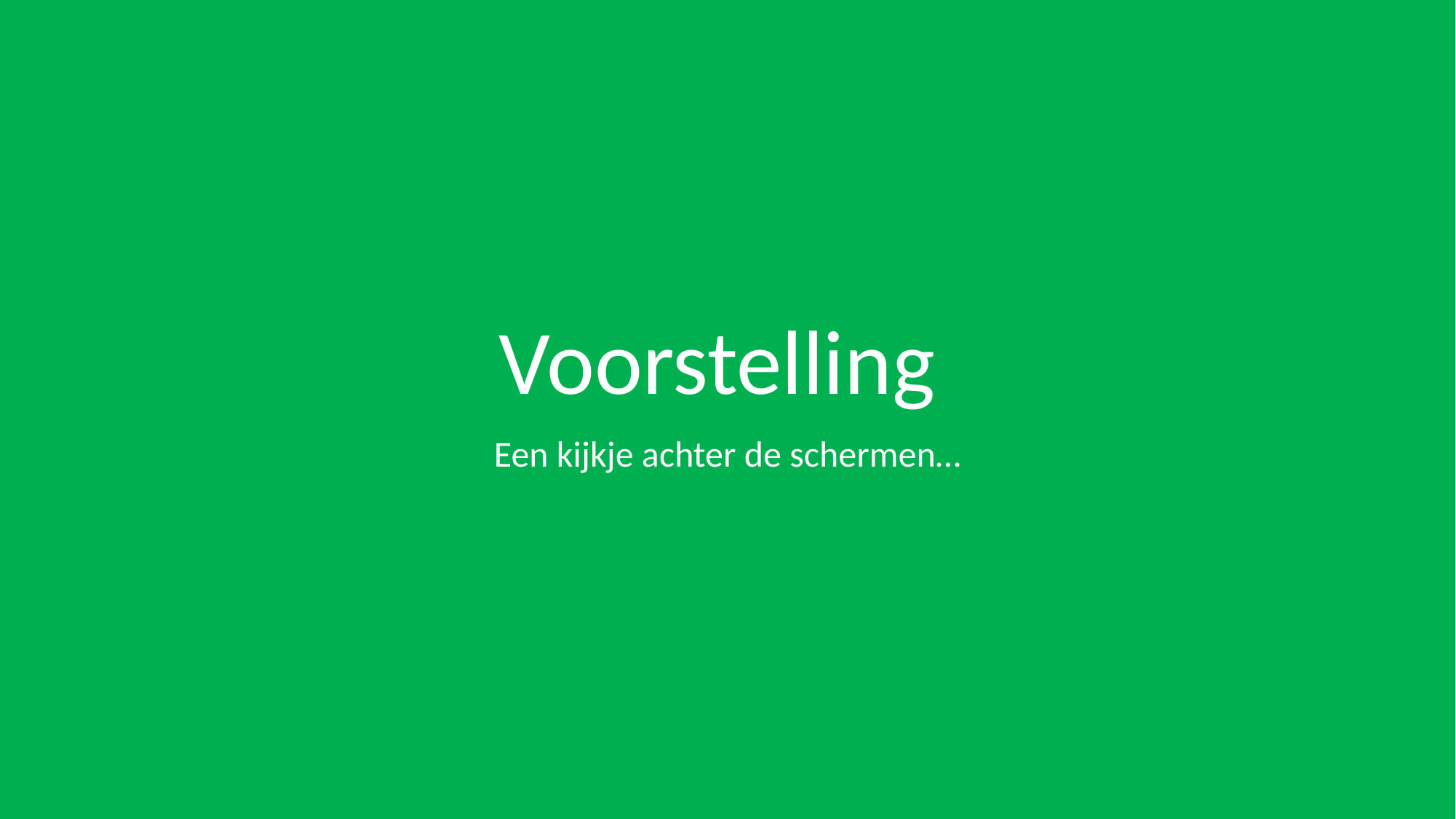

# Voorstelling
Een kijkje achter de schermen…